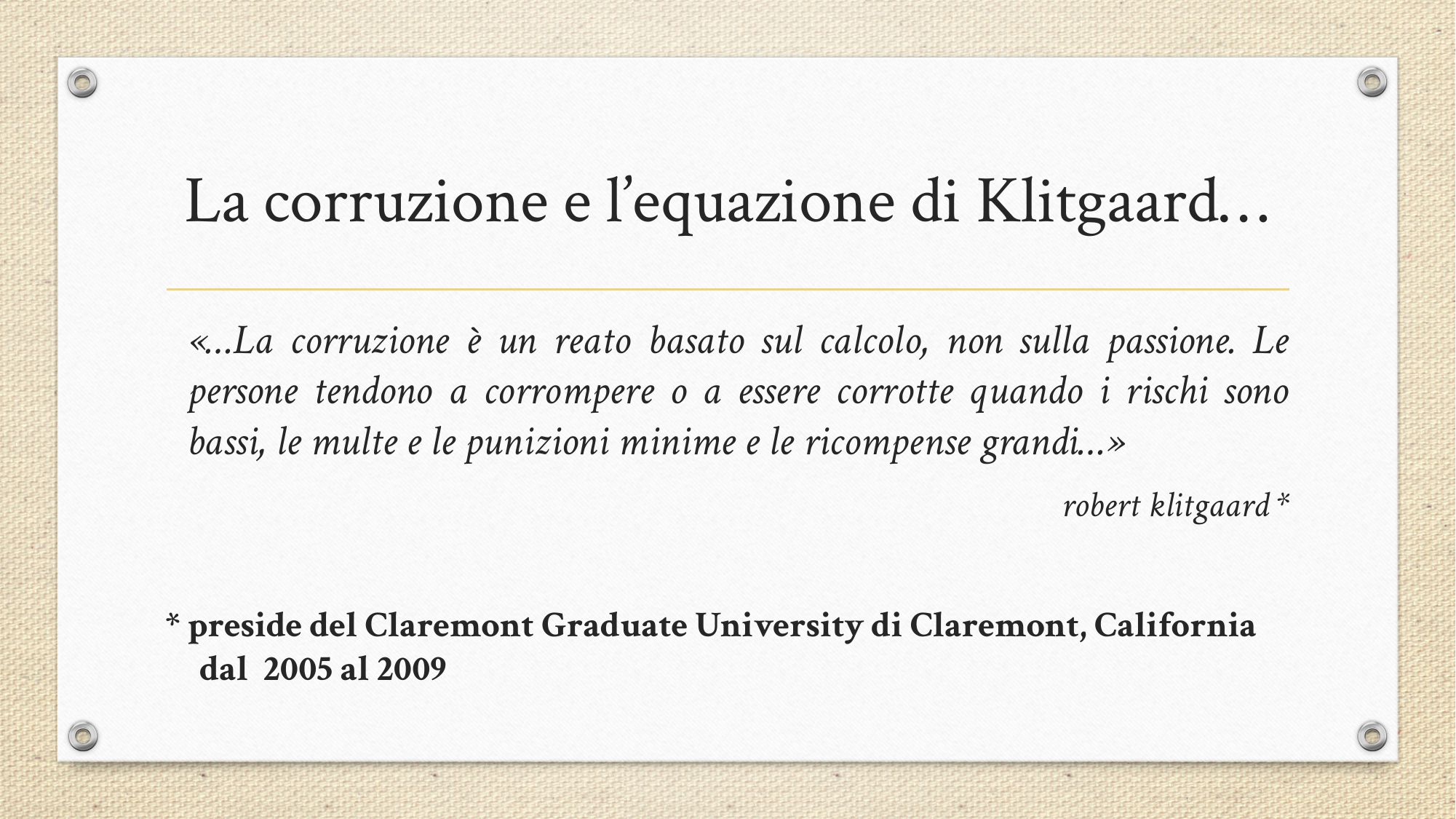

# La corruzione e l’equazione di Klitgaard…
«…La corruzione è un reato basato sul calcolo, non sulla passione. Le persone tendono a corrompere o a essere corrotte quando i rischi sono bassi, le multe e le punizioni minime e le ricompense grandi…»
robert klitgaard *

* preside del Claremont Graduate University di Claremont, California dal  2005 al 2009